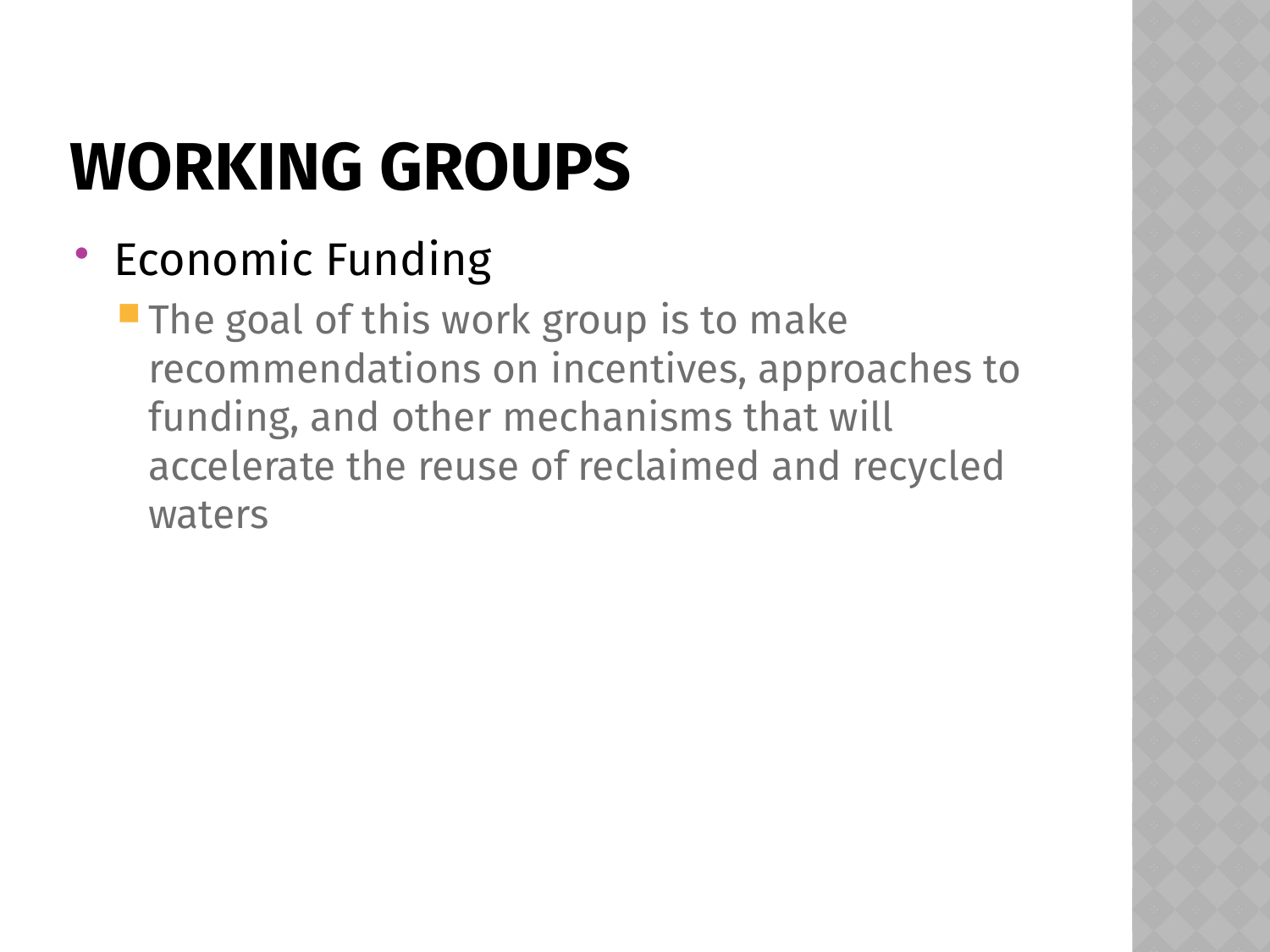

# Working Groups
Economic Funding
The goal of this work group is to make recommendations on incentives, approaches to funding, and other mechanisms that will accelerate the reuse of reclaimed and recycled waters